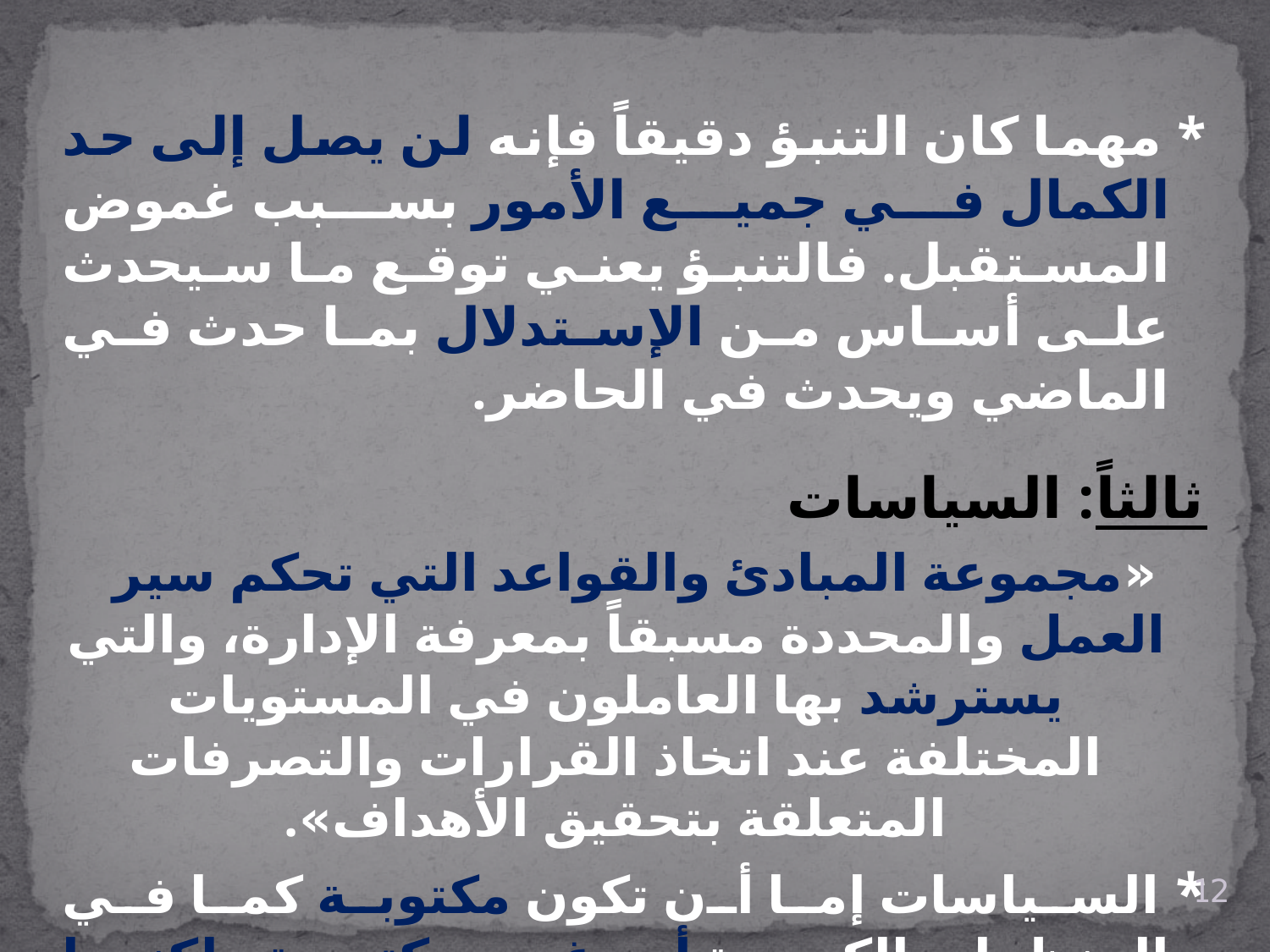

* مهما كان التنبؤ دقيقاً فإنه لن يصل إلى حد الكمال في جميع الأمور بسبب غموض المستقبل. فالتنبؤ يعني توقع ما سيحدث على أساس من الإستدلال بما حدث في الماضي ويحدث في الحاضر.

ثالثاً: السياسات
«مجموعة المبادئ والقواعد التي تحكم سير العمل والمحددة مسبقاً بمعرفة الإدارة، والتي يسترشد بها العاملون في المستويات المختلفة عند اتخاذ القرارات والتصرفات المتعلقة بتحقيق الأهداف».
* السياسات إما أن تكون مكتوبة كما في المنظمات الكبيرة أو غير مكتوبة ولكنها معروفة ضمناً للعاملين في المنظمة. والتخطيط غالباً ما يكون نتيجة التغير في السياسات أو نظم العمل أو الإجراءات.

12